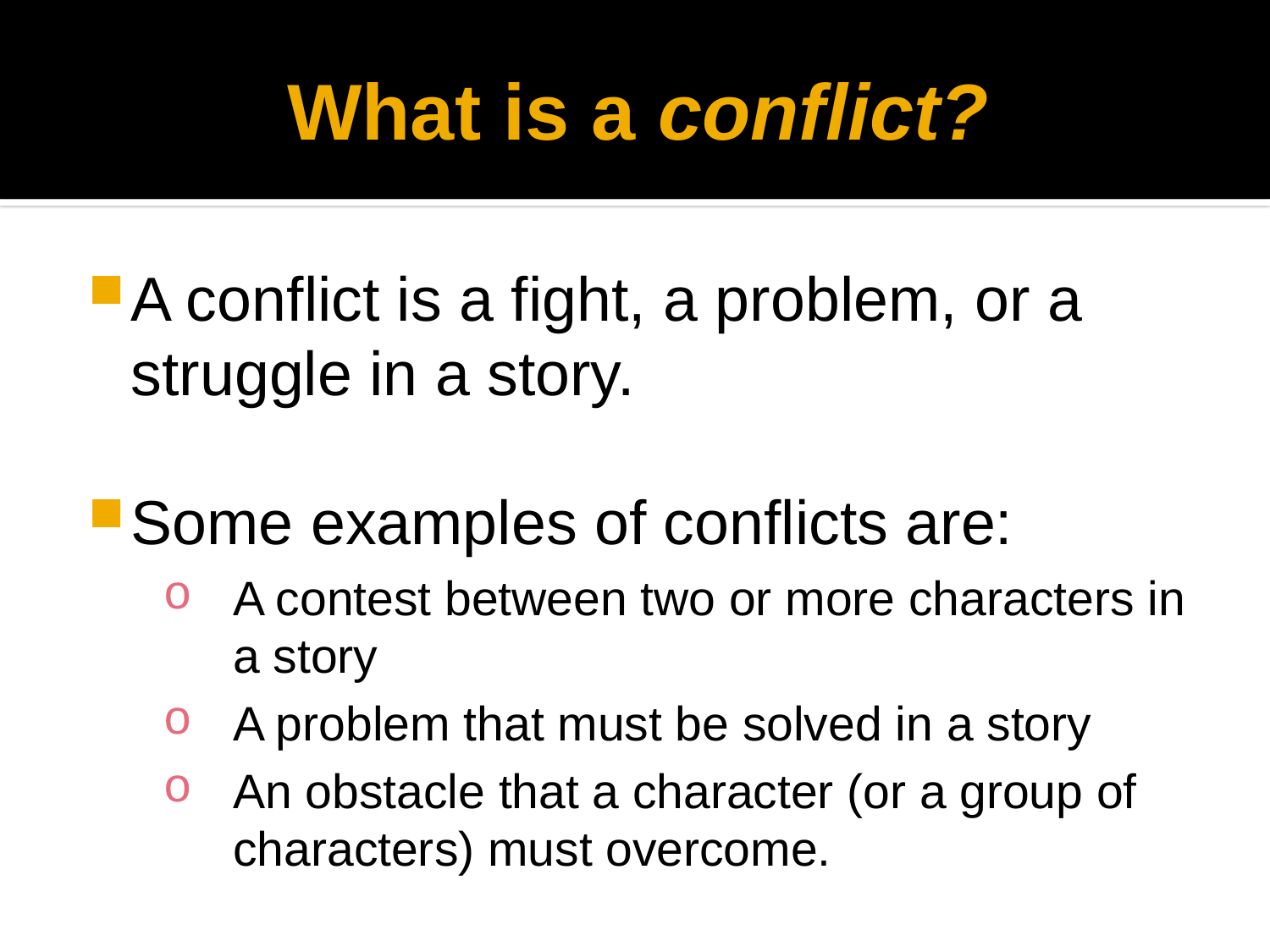

# What is a conflict?
A conflict is a fight, a problem, or a struggle in a story.

Some examples of conflicts are:
A contest between two or more characters in a story
A problem that must be solved in a story
An obstacle that a character (or a group of characters) must overcome.